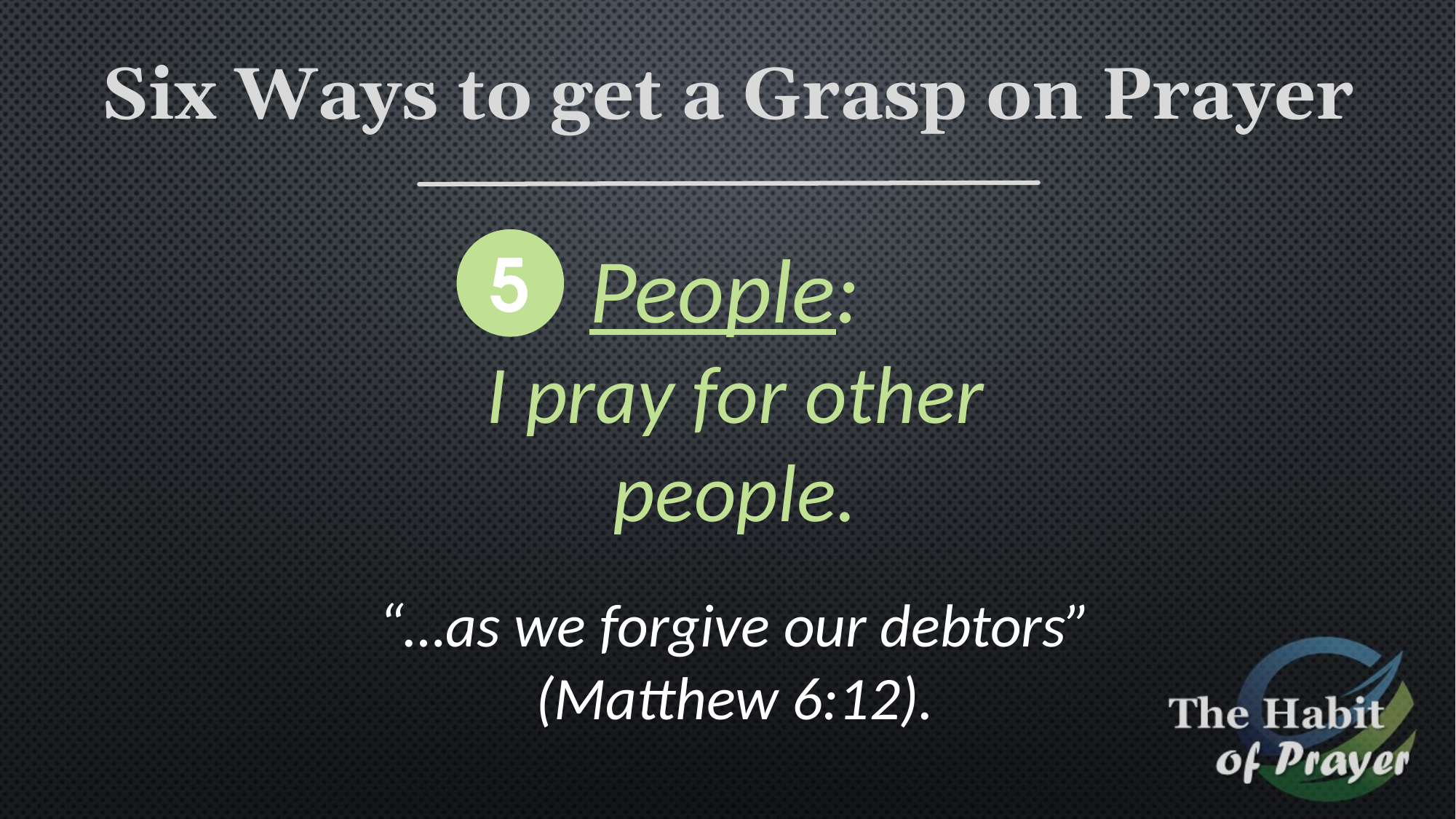

Six Ways to get a Grasp on Prayer
People:
I pray for other people.
5
“…as we forgive our debtors”
(Matthew 6:12).